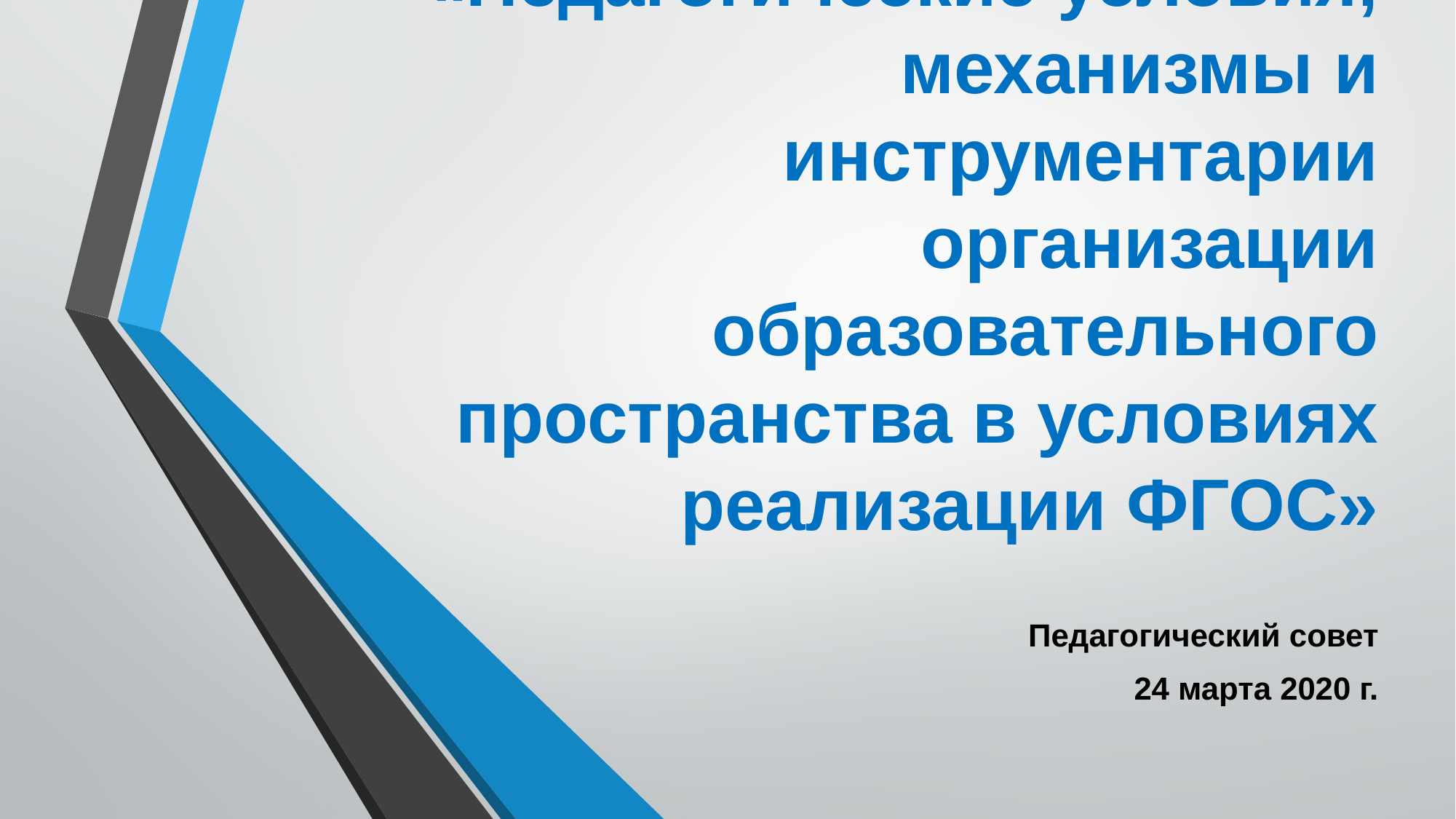

# «Педагогические условия, механизмы и инструментарии организации образовательного пространства в условиях реализации ФГОС»
Педагогический совет
24 марта 2020 г.